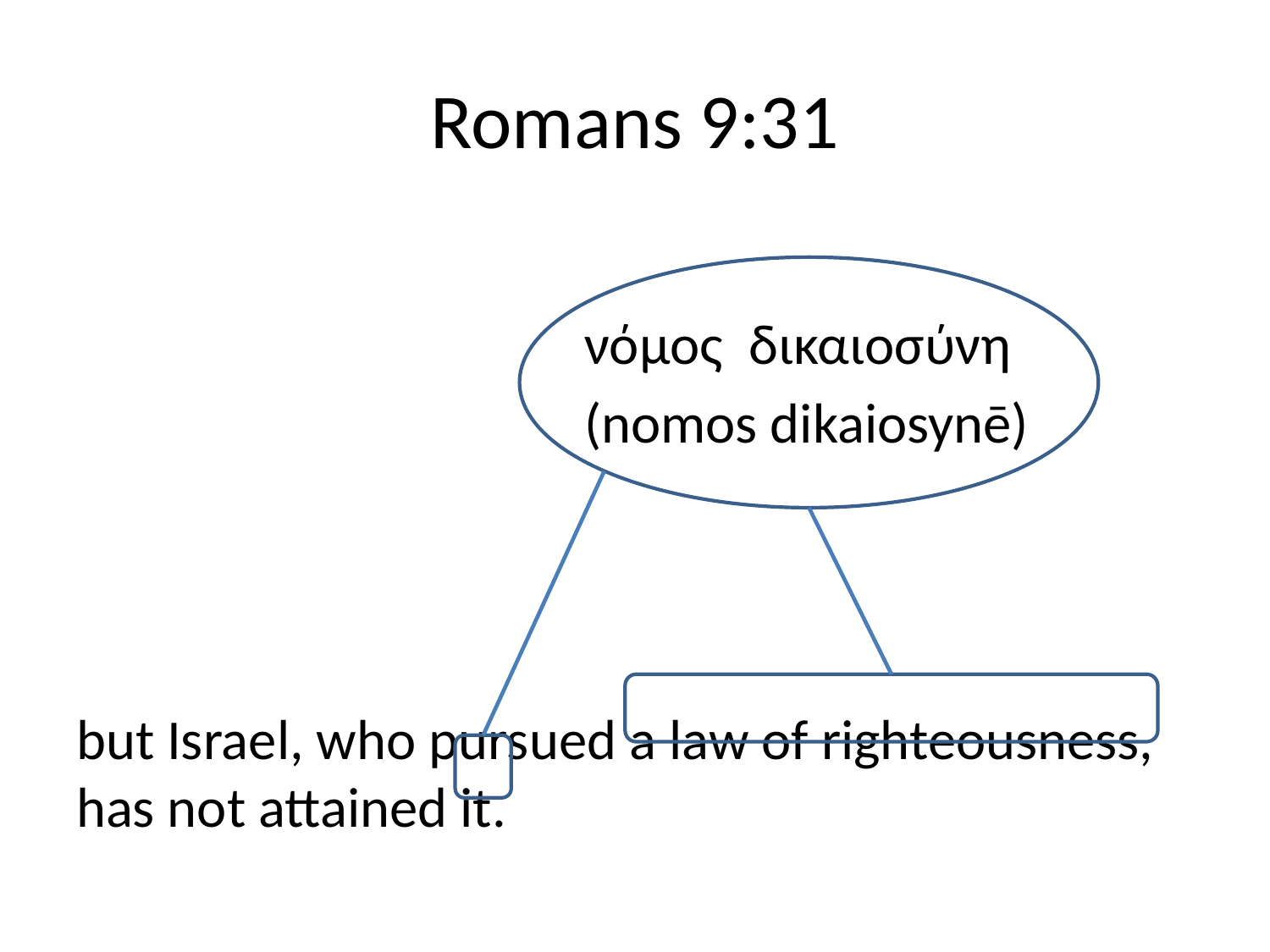

# Romans 9:31

				νόμος  δικαιοσύνη
				(nomos dikaiosynē)

but Israel, who pursued a law of righteousness, has not attained it.